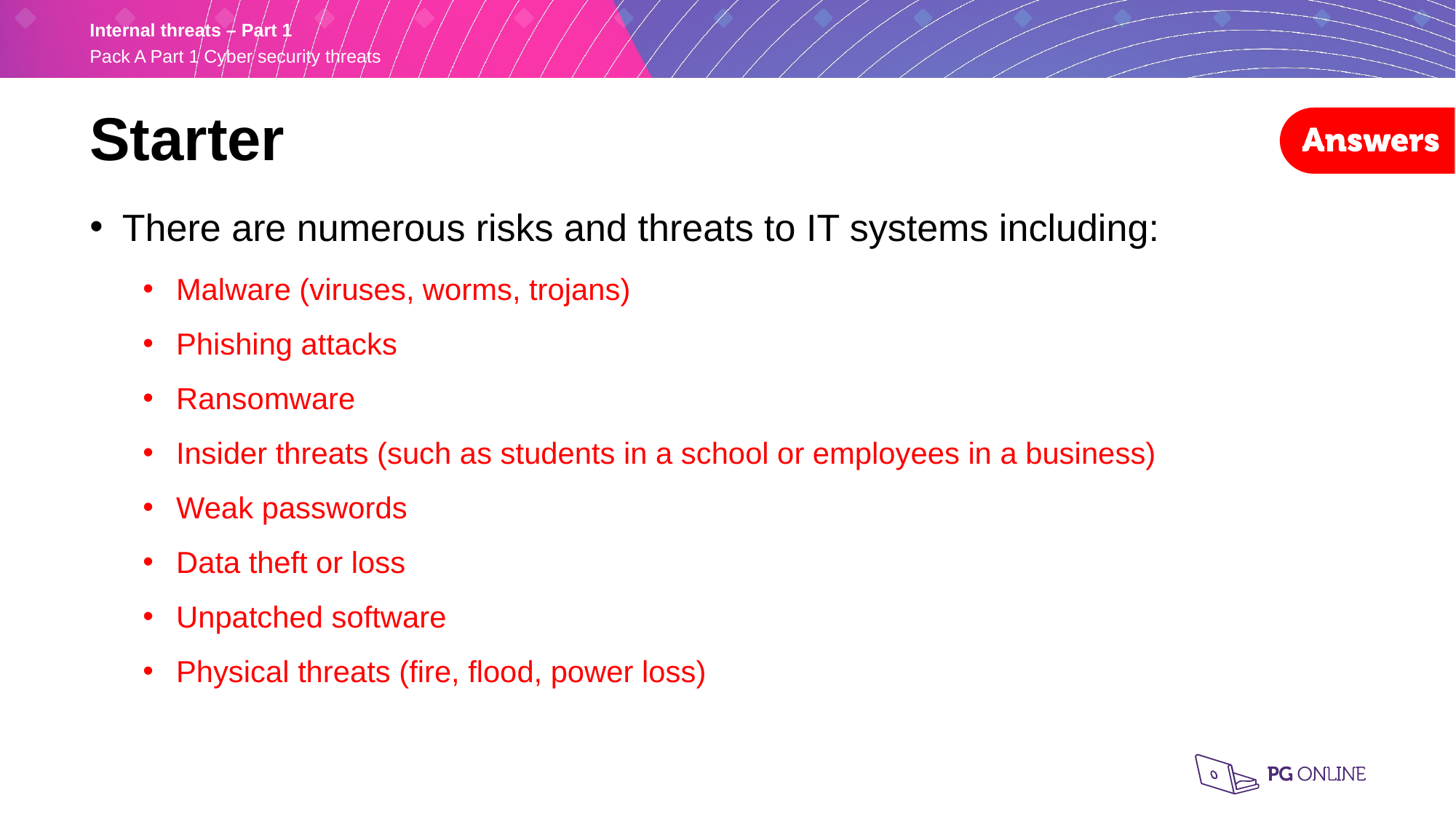

Starter
There are numerous risks and threats to IT systems including:
Malware (viruses, worms, trojans)
Phishing attacks
Ransomware
Insider threats (such as students in a school or employees in a business)
Weak passwords
Data theft or loss
Unpatched software
Physical threats (fire, flood, power loss)